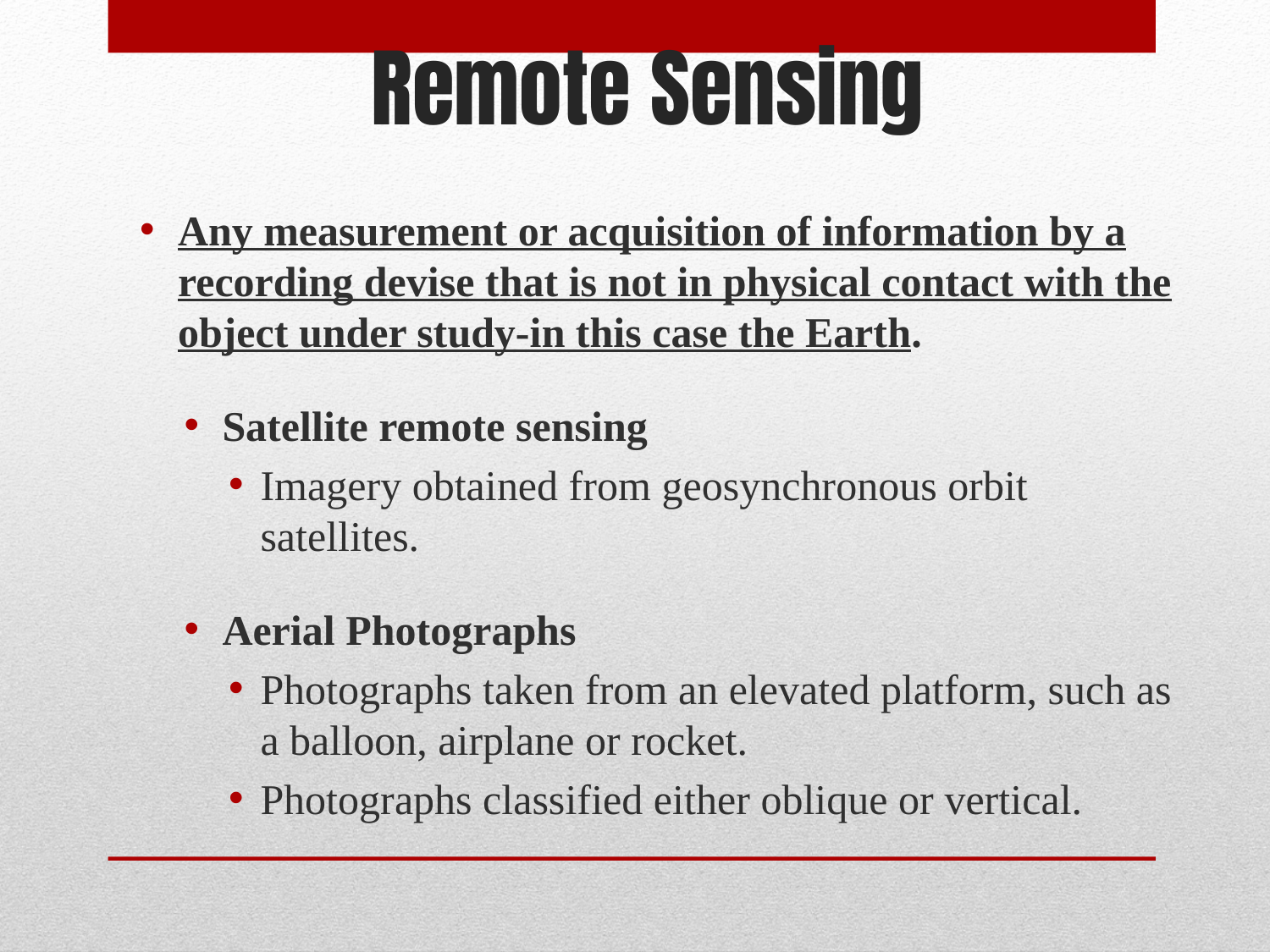

Remote Sensing
Any measurement or acquisition of information by a recording devise that is not in physical contact with the object under study-in this case the Earth.

Satellite remote sensing
Imagery obtained from geosynchronous orbit satellites.

Aerial Photographs
Photographs taken from an elevated platform, such as a balloon, airplane or rocket.
Photographs classified either oblique or vertical.